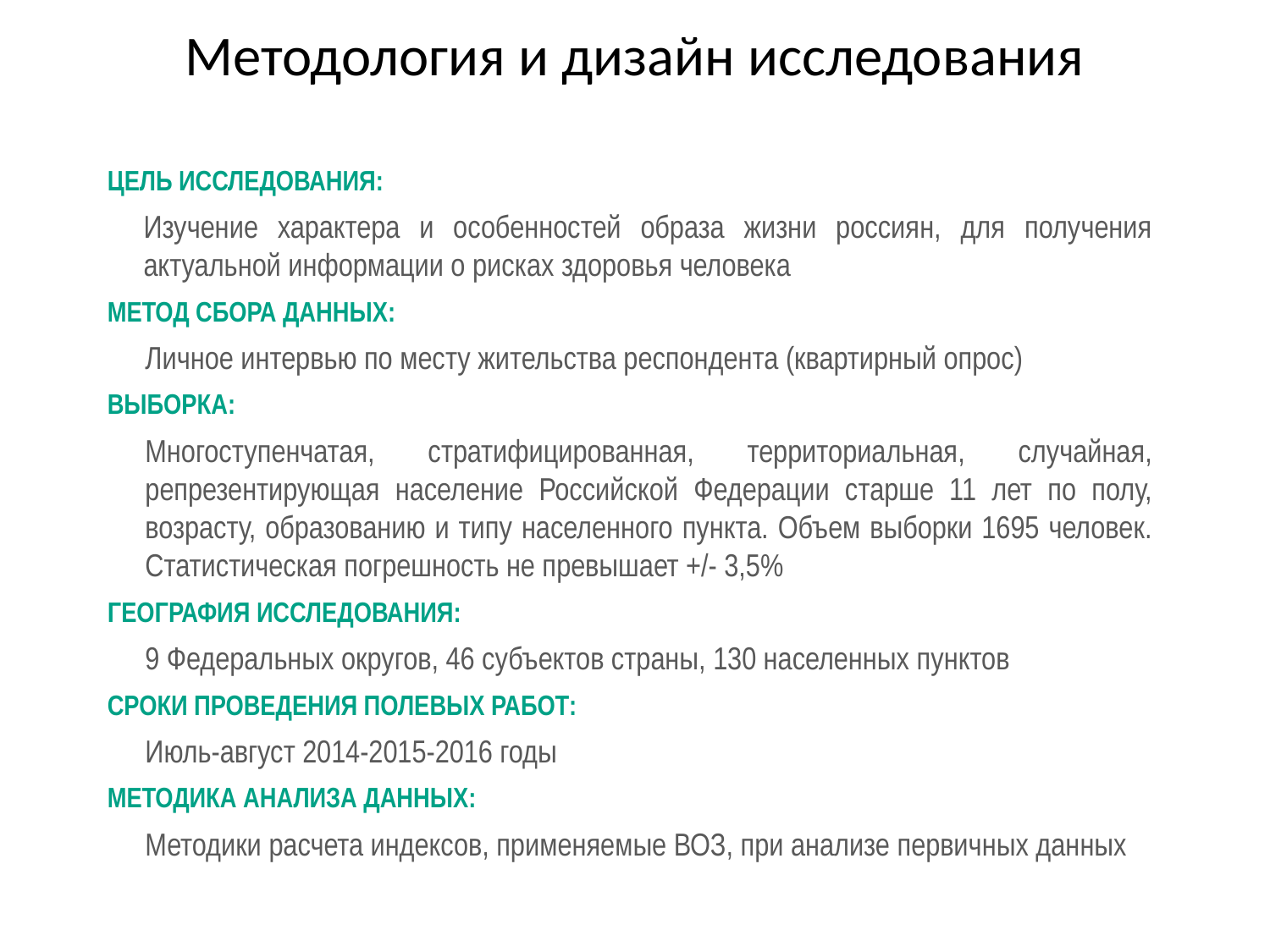

# Методология и дизайн исследования
ЦЕЛЬ ИССЛЕДОВАНИЯ:
Изучение характера и особенностей образа жизни россиян, для получения актуальной информации о рисках здоровья человека
МЕТОД СБОРА ДАННЫХ:
Личное интервью по месту жительства респондента (квартирный опрос)
ВЫБОРКА:
Многоступенчатая, стратифицированная, территориальная, случайная, репрезентирующая население Российской Федерации старше 11 лет по полу, возрасту, образованию и типу населенного пункта. Объем выборки 1695 человек. Статистическая погрешность не превышает +/- 3,5%
ГЕОГРАФИЯ ИССЛЕДОВАНИЯ:
9 Федеральных округов, 46 субъектов страны, 130 населенных пунктов
СРОКИ ПРОВЕДЕНИЯ ПОЛЕВЫХ РАБОТ:
Июль-август 2014-2015-2016 годы
МЕТОДИКА АНАЛИЗА ДАННЫХ:
Методики расчета индексов, применяемые ВОЗ, при анализе первичных данных